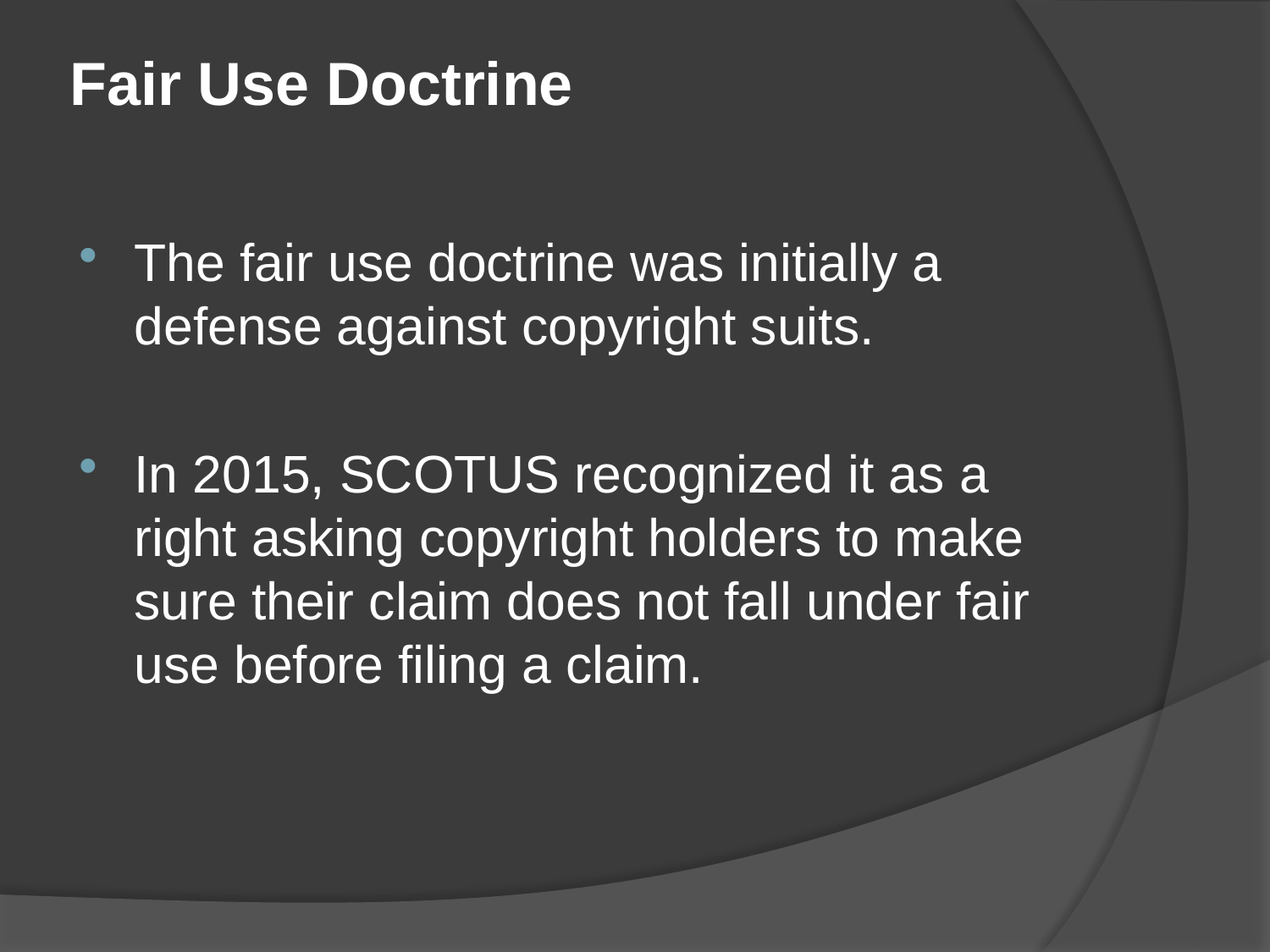

# Fair Use Doctrine
The fair use doctrine was initially a defense against copyright suits.

In 2015, SCOTUS recognized it as a right asking copyright holders to make sure their claim does not fall under fair use before filing a claim.